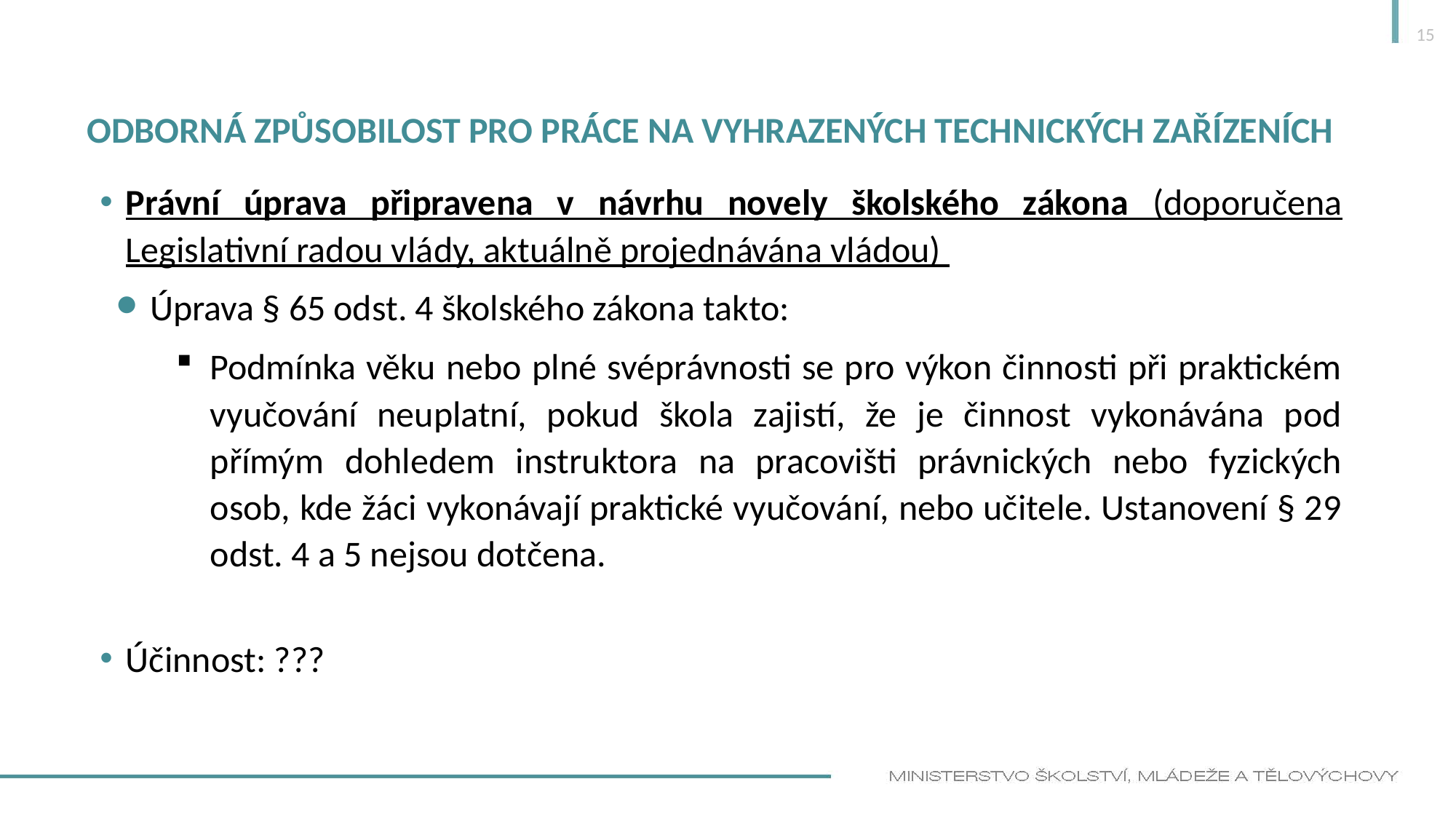

15
# Odborná způsobilost pro práce na vyhrazených technických zařízeních
Právní úprava připravena v návrhu novely školského zákona (doporučena Legislativní radou vlády, aktuálně projednávána vládou)
 Úprava § 65 odst. 4 školského zákona takto:
Podmínka věku nebo plné svéprávnosti se pro výkon činnosti při praktickém vyučování neuplatní, pokud škola zajistí, že je činnost vykonávána pod přímým dohledem instruktora na pracovišti právnických nebo fyzických osob, kde žáci vykonávají praktické vyučování, nebo učitele. Ustanovení § 29 odst. 4 a 5 nejsou dotčena.

Účinnost: ???